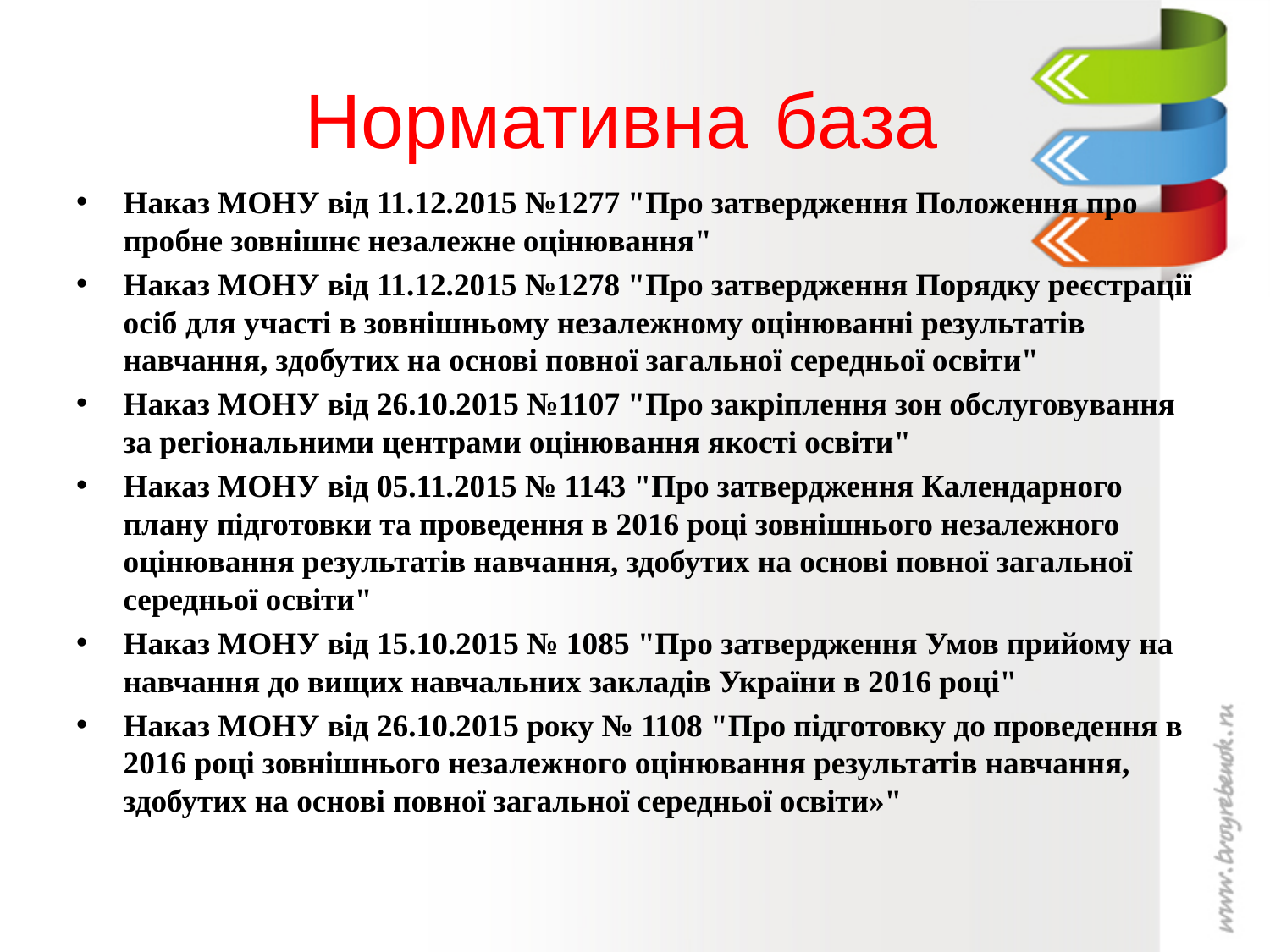

# Нормативна база
Наказ МОНУ від 11.12.2015 №1277 "Про затвердження Положення про пробне зовнішнє незалежне оцінювання"
Наказ МОНУ від 11.12.2015 №1278 "Про затвердження Порядку реєстрації осіб для участі в зовнішньому незалежному оцінюванні результатів навчання, здобутих на основі повної загальної середньої освіти"
Наказ МОНУ від 26.10.2015 №1107 "Про закріплення зон обслуговування за регіональними центрами оцінювання якості освіти"
Наказ МОНУ від 05.11.2015 № 1143 "Про затвердження Календарного плану підготовки та проведення в 2016 році зовнішнього незалежного оцінювання результатів навчання, здобутих на основі повної загальної середньої освіти"
Наказ МОНУ від 15.10.2015 № 1085 "Про затвердження Умов прийому на навчання до вищих навчальних закладів України в 2016 році"
Наказ МОНУ від 26.10.2015 року № 1108 "Про підготовку до проведення в 2016 році зовнішнього незалежного оцінювання результатів навчання, здобутих на основі повної загальної середньої освіти»"